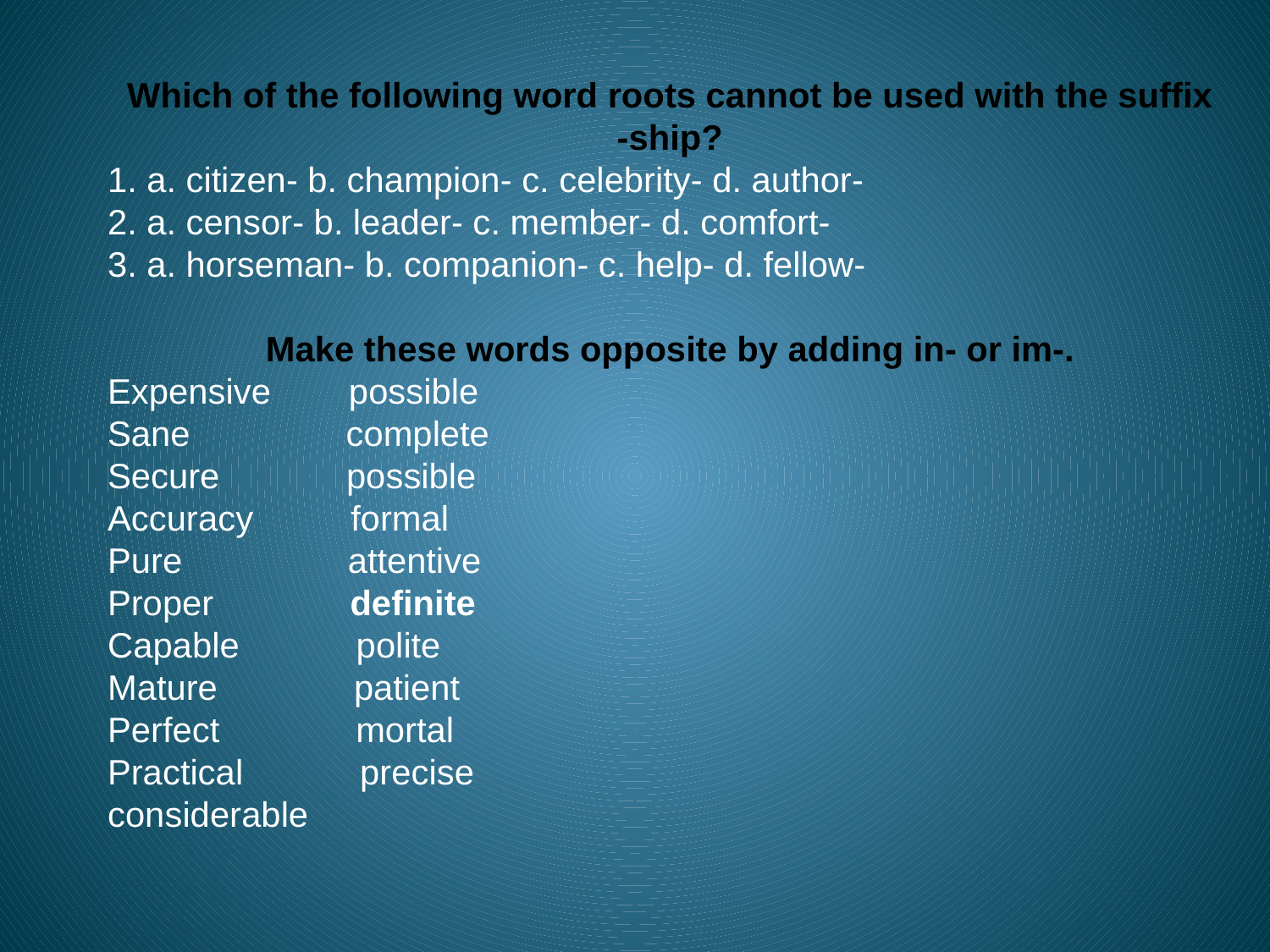

Which of the following word roots cannot be used with the suffix
-ship?
1. a. citizen- b. champion- c. celebrity- d. author-
2. a. censor- b. leader- c. member- d. comfort-
3. a. horseman- b. companion- c. help- d. fellow-

Make these words opposite by adding in- or im-.
Expensive        possible
Sane                complete
Secure             possible
Accuracy          formal
Pure                 attentive
Proper              definite
Capable            polite
Mature              patient
Perfect              mortal
Practical            precise
considerable